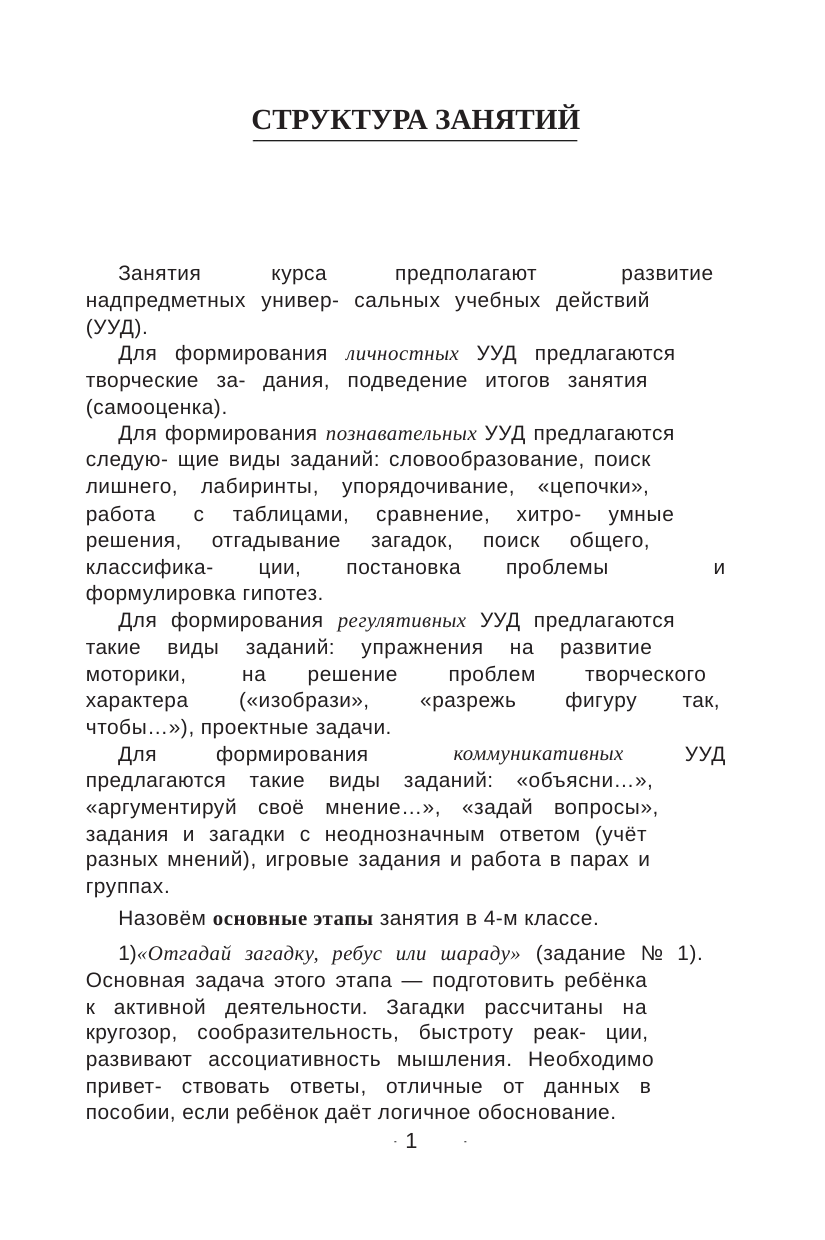

2)Нестандартные задачи (задания № 2, 3, 4). Задачи,
развиваю- щие логику, направленные на развитие
умений анализировать, срав- нивать, строить план
решения.
СТРУКТУРА ЗАНЯТИЙ

3)Логопедические упражнения (задание № 5). Упражнения
на раз- витие лицевой мускулатуры — произнесение
скороговорок. Учитель
Занятия
курса
предполагают
развитие
надпредметных универ- сальных учебных действий
(УУД).
Для формирования личностных УУД предлагаются
творческие за- дания, подведение итогов занятия
(самооценка).
Для формирования познавательных УУД предлагаются
следую- щие виды заданий: словообразование, поиск
лишнего, лабиринты, упорядочивание, «цепочки»,
работа
решения, отгадывание загадок, поиск общего,
классифика- ции, постановка проблемы
формулировка гипотез.
с
таблицами, сравнение, хитро- умные
и
Для формирования регулятивных УУД предлагаются
такие виды заданий: упражнения на развитие
моторики,
характера
на
решение
проблем
«разрежь
творческого
(«изобрази»,
фигуру
так,
чтобы…»), проектные задачи.
Для формирования
УУД
коммуникативных
предлагаются такие виды заданий: «объясни…»,
«аргументируй своё мнение…», «задай вопросы»,
задания и загадки с неоднозначным ответом (учёт
разных мнений), игровые задания и работа в парах и
группах.
Назовём основные этапы занятия в 4-м классе.
1)«Отгадай загадку, ребус или шараду» (задание № 1).
Основная задача этого этапа — подготовить ребёнка
к активной деятельности. Загадки рассчитаны на
кругозор, сообразительность, быстроту реак- ции,
развивают ассоциативность мышления. Необходимо
привет- ствовать ответы, отличные от данных в
пособии, если ребёнок даёт логичное обоснование.
1
1